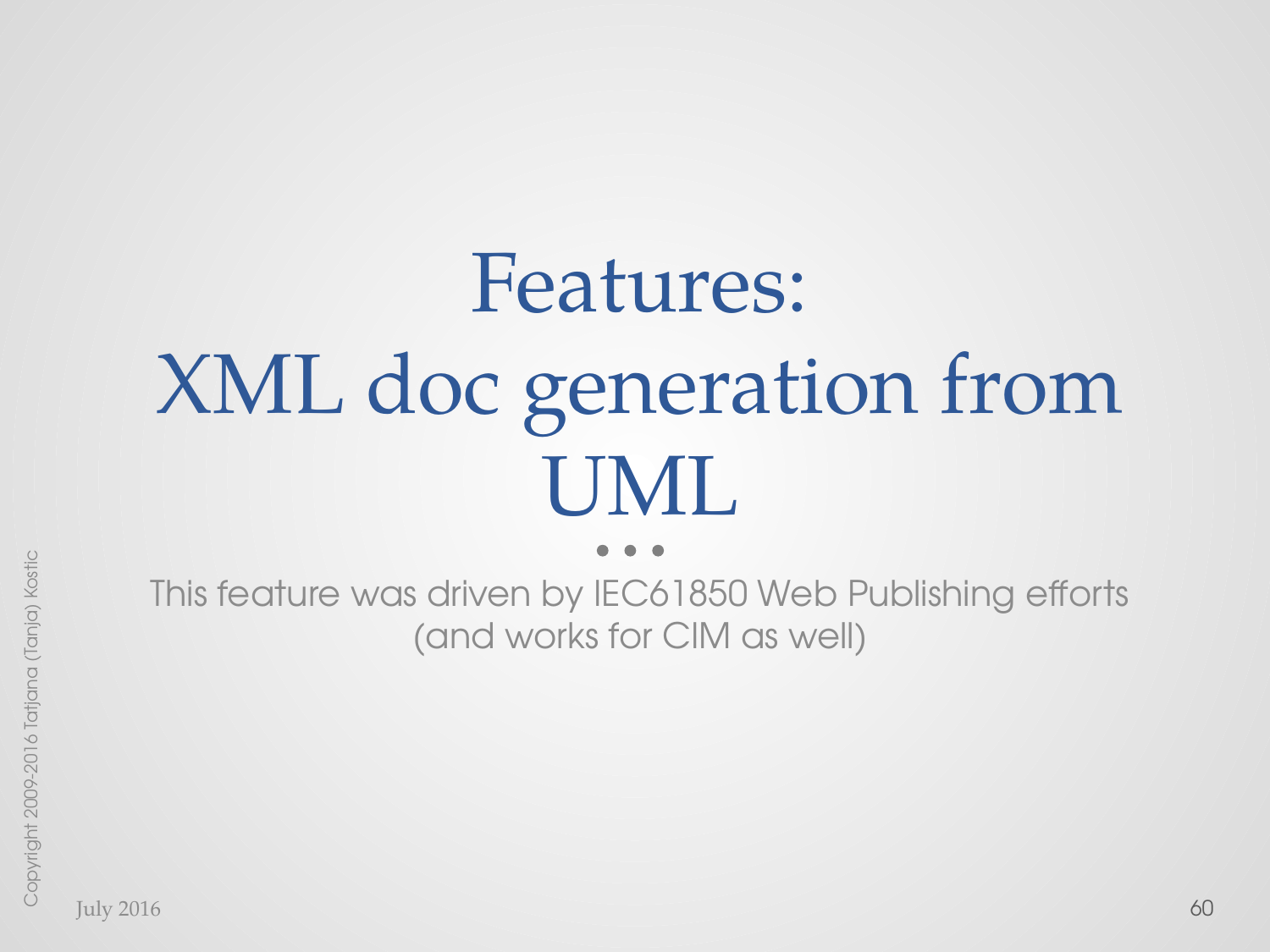

# Features: XML doc generation from UML
This feature was driven by IEC61850 Web Publishing efforts
(and works for CIM as well)
Copyright 2009-2016 Tatjana (Tanja) Kostic
July 2016
60